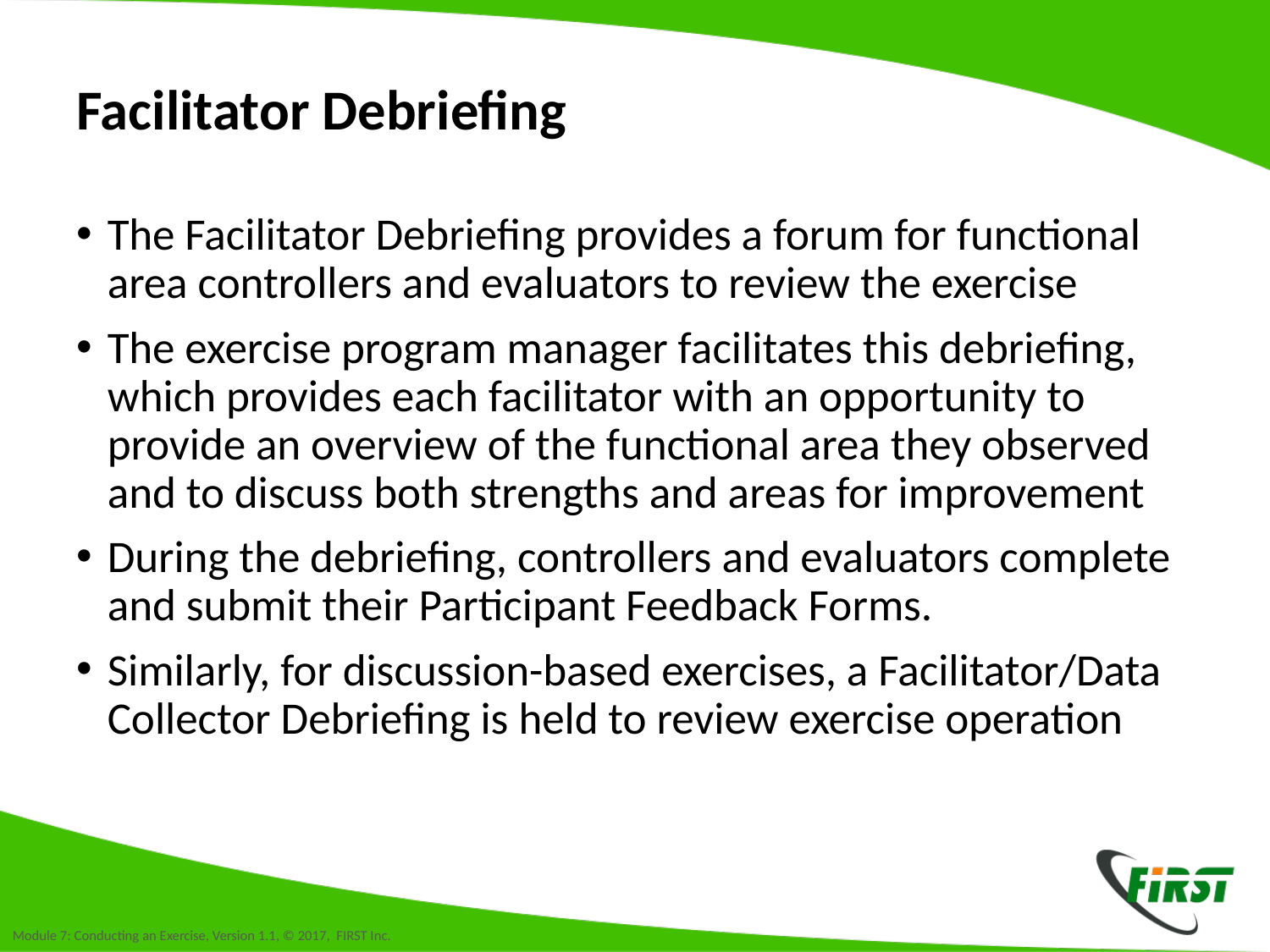

# Facilitator Debriefing
The Facilitator Debriefing provides a forum for functional area controllers and evaluators to review the exercise
The exercise program manager facilitates this debriefing, which provides each facilitator with an opportunity to provide an overview of the functional area they observed and to discuss both strengths and areas for improvement
During the debriefing, controllers and evaluators complete and submit their Participant Feedback Forms.
Similarly, for discussion-based exercises, a Facilitator/Data Collector Debriefing is held to review exercise operation